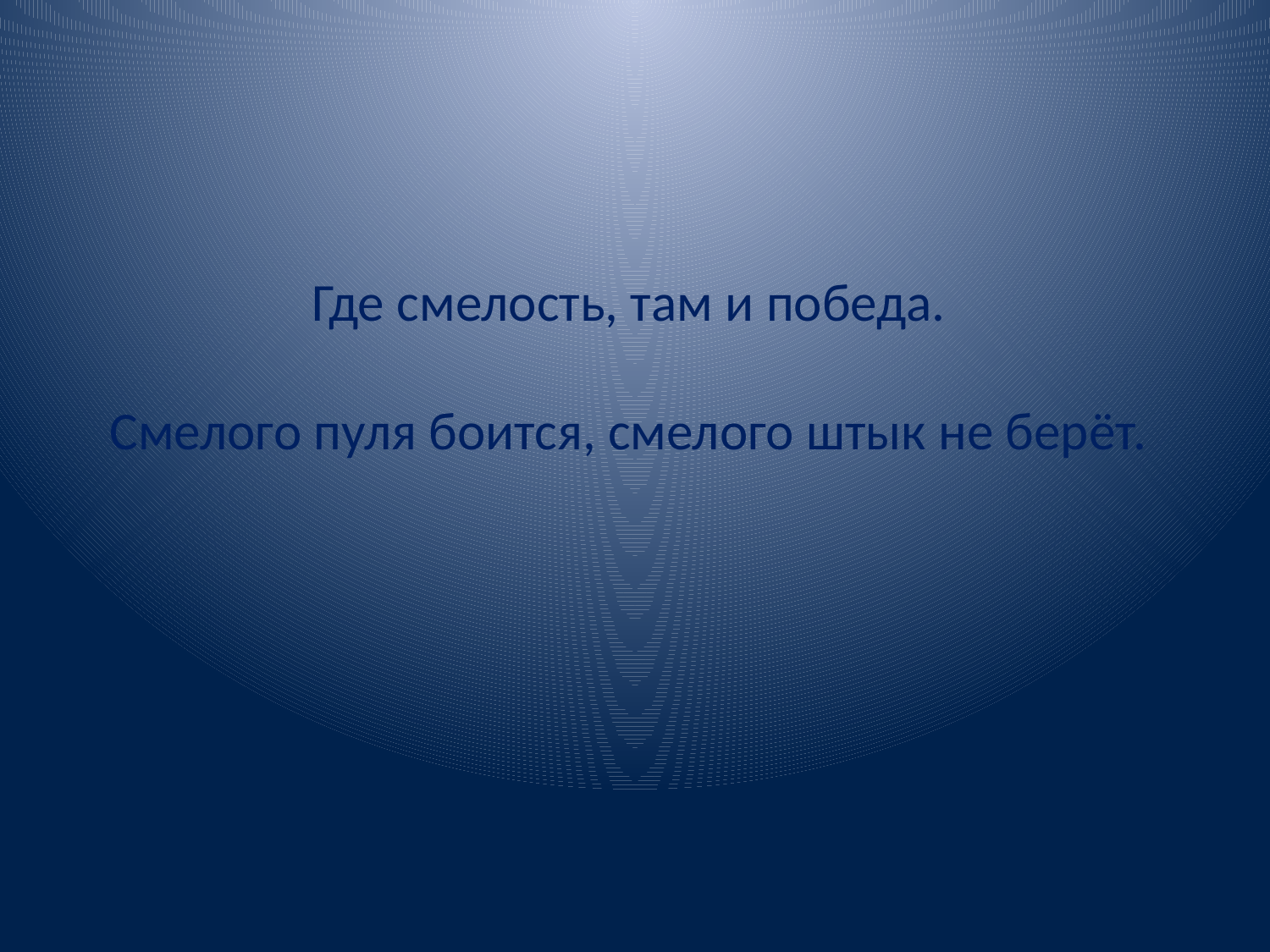

# Где смелость, там и победа. Смелого пуля боится, смелого штык не берёт.